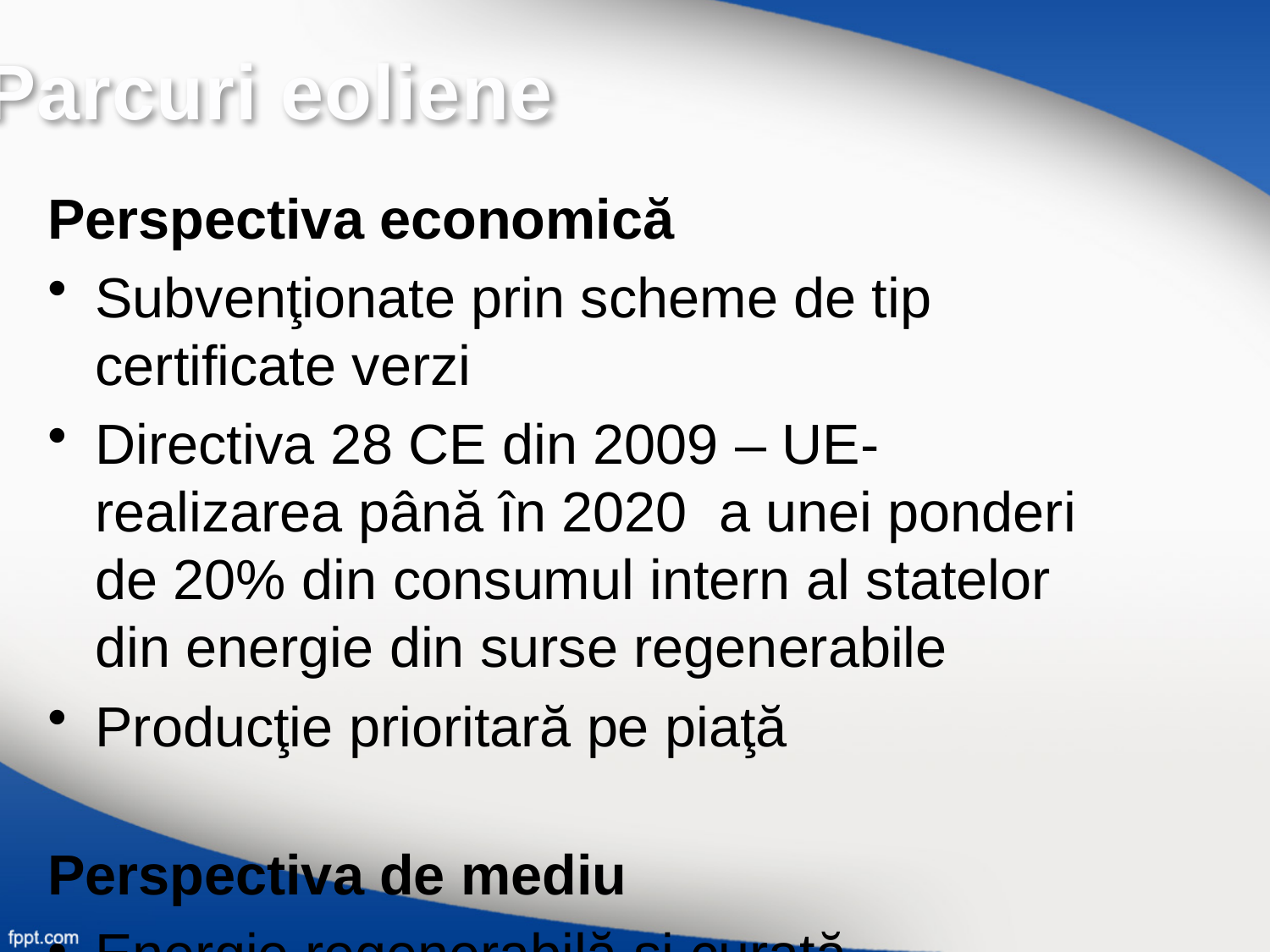

Parcuri eoliene
Perspectiva economică
Subvenţionate prin scheme de tip certificate verzi
Directiva 28 CE din 2009 – UE-  realizarea până în 2020  a unei ponderi de 20% din consumul intern al statelor  din energie din surse regenerabile
Producţie prioritară pe piaţă

Perspectiva de mediu
Energie regenerabilă şi curată